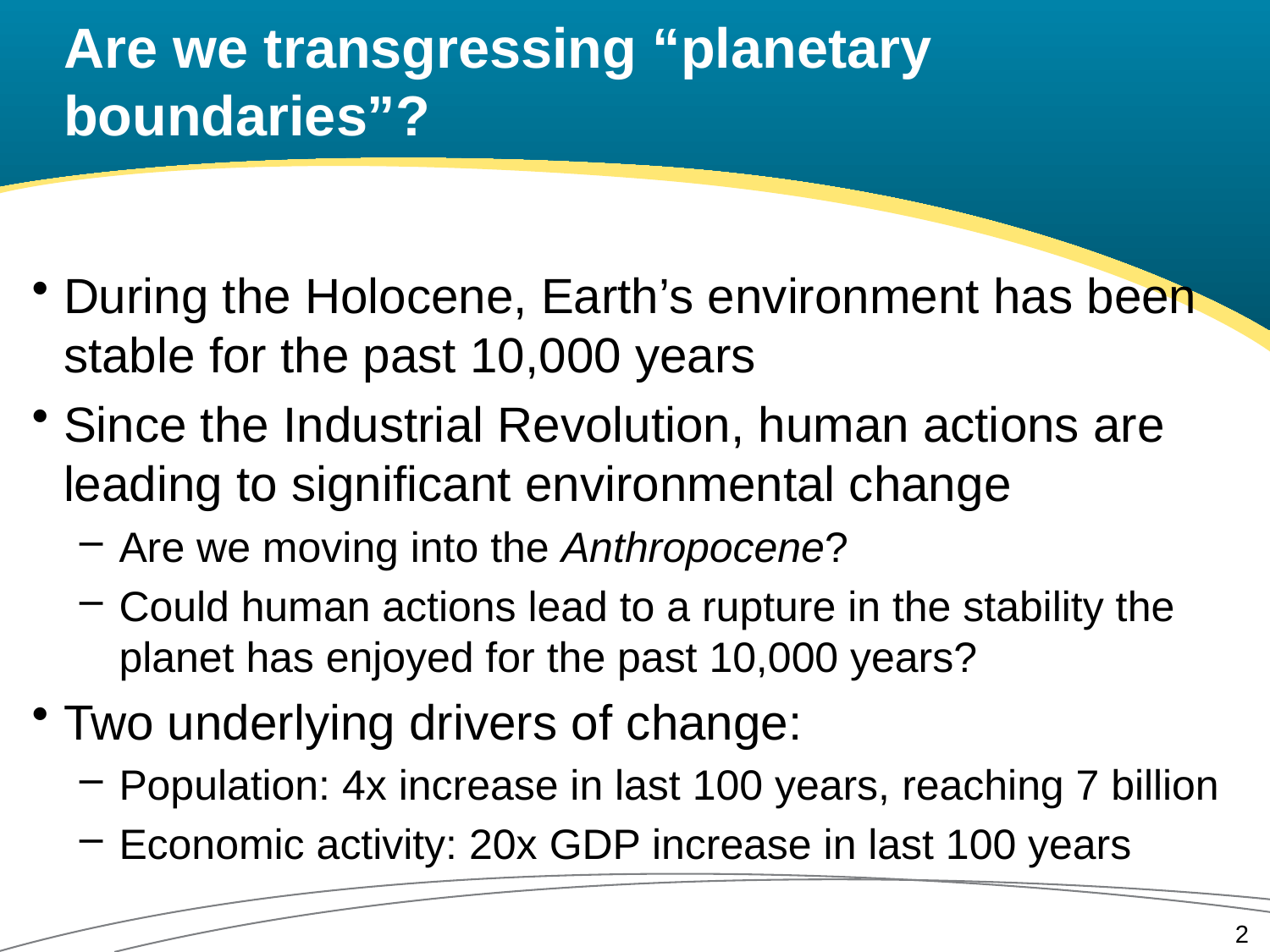

# Are we transgressing “planetary boundaries”?
During the Holocene, Earth’s environment has been stable for the past 10,000 years
Since the Industrial Revolution, human actions are leading to significant environmental change
Are we moving into the Anthropocene?
Could human actions lead to a rupture in the stability the planet has enjoyed for the past 10,000 years?
Two underlying drivers of change:
Population: 4x increase in last 100 years, reaching 7 billion
Economic activity: 20x GDP increase in last 100 years
2